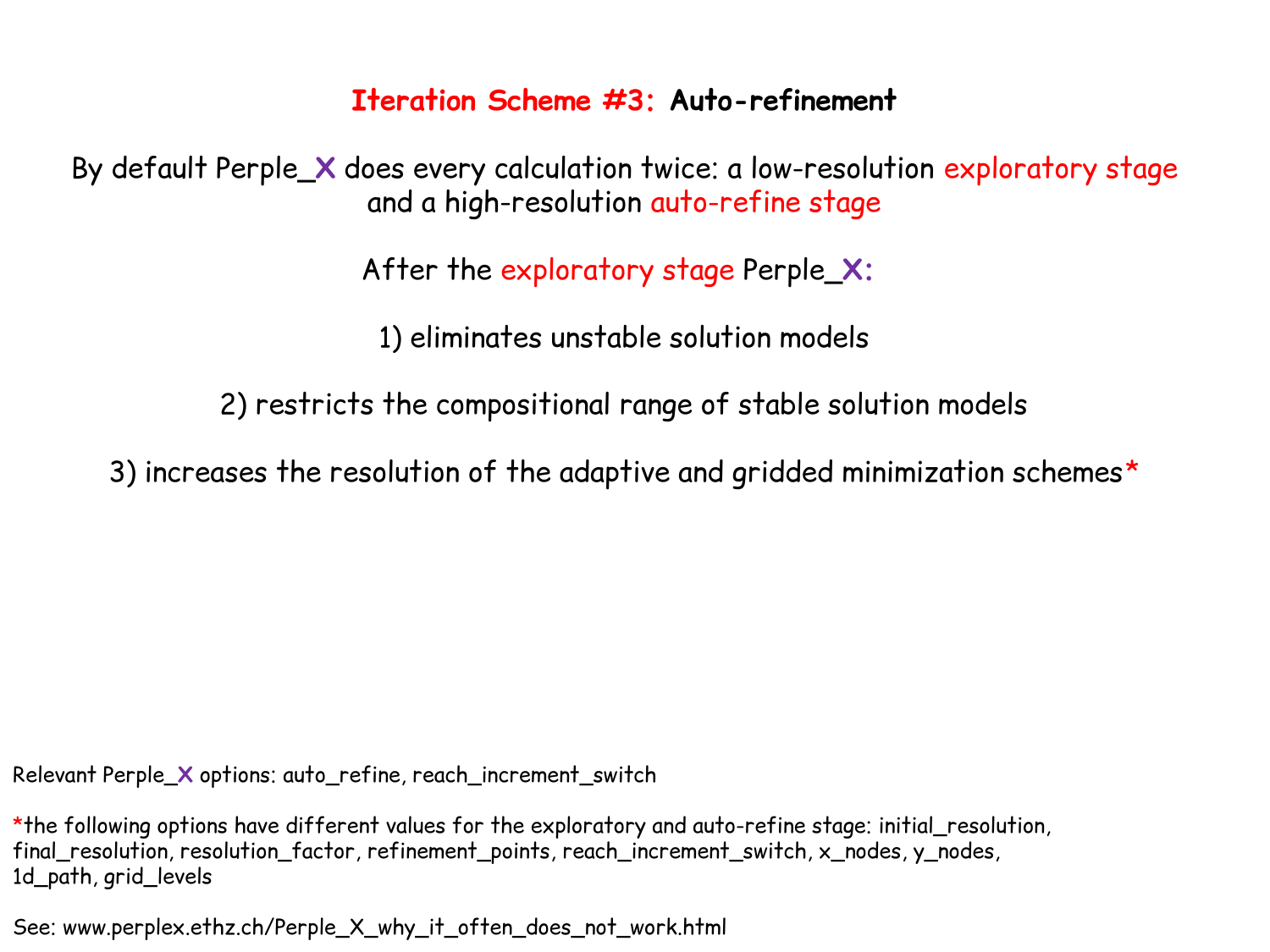

# Iteration Scheme #3: Auto-refinement By default Perple_X does every calculation twice: a low-resolution exploratory stage and a high-resolution auto-refine stage After the exploratory stage Perple_X: 1) eliminates unstable solution models 2) restricts the compositional range of stable solution models 3) increases the resolution of the adaptive and gridded minimization schemes*
Relevant Perple_X options: auto_refine, reach_increment_switch

*the following options have different values for the exploratory and auto-refine stage: initial_resolution, final_resolution, resolution_factor, refinement_points, reach_increment_switch, x_nodes, y_nodes, 1d_path, grid_levels

See: www.perplex.ethz.ch/Perple_X_why_it_often_does_not_work.html